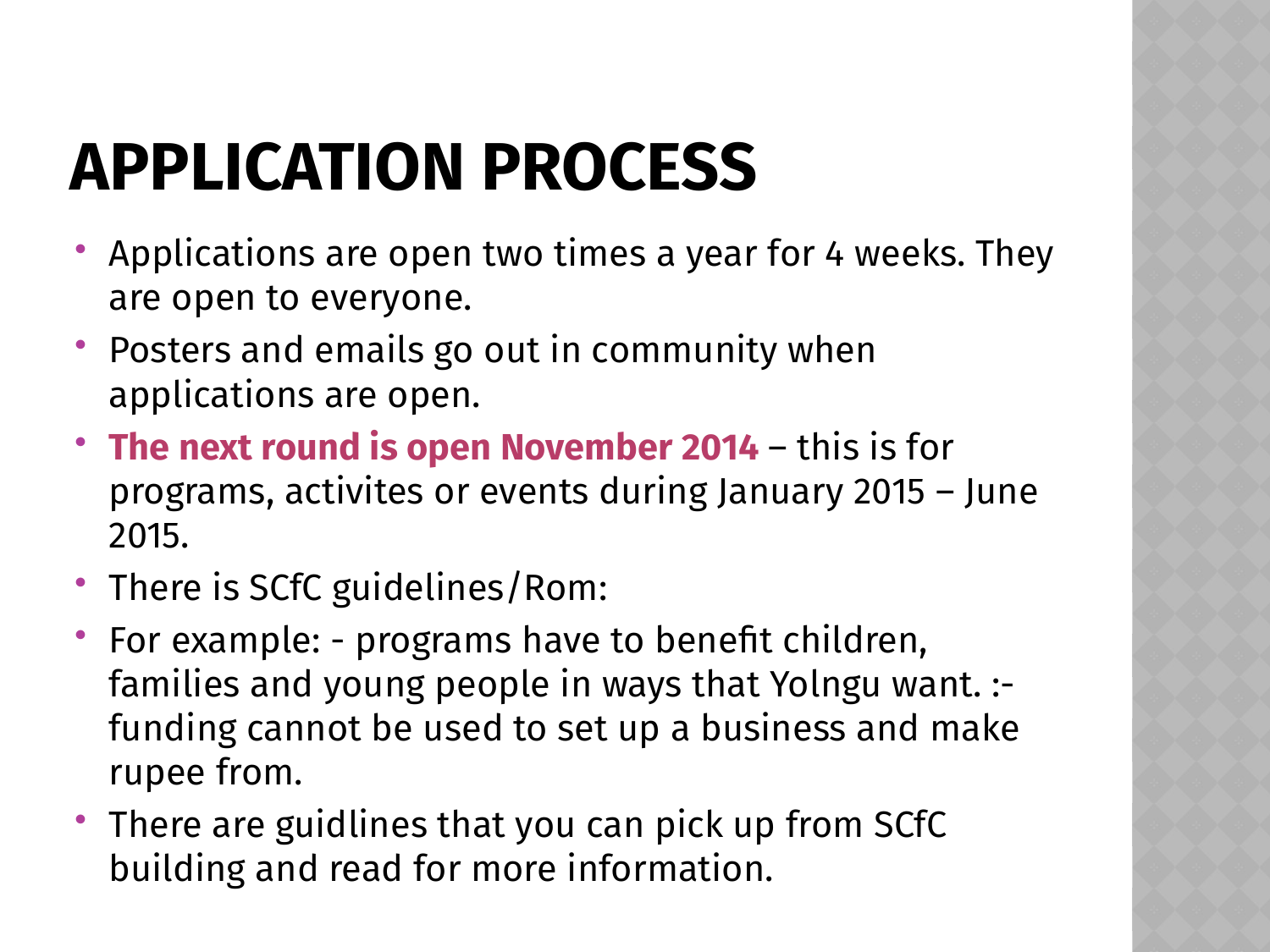

# Application process
Applications are open two times a year for 4 weeks. They are open to everyone.
Posters and emails go out in community when applications are open.
The next round is open November 2014 – this is for programs, activites or events during January 2015 – June 2015.
There is SCfC guidelines/Rom:
For example: - programs have to benefit children, families and young people in ways that Yolngu want. :- funding cannot be used to set up a business and make rupee from.
There are guidlines that you can pick up from SCfC building and read for more information.